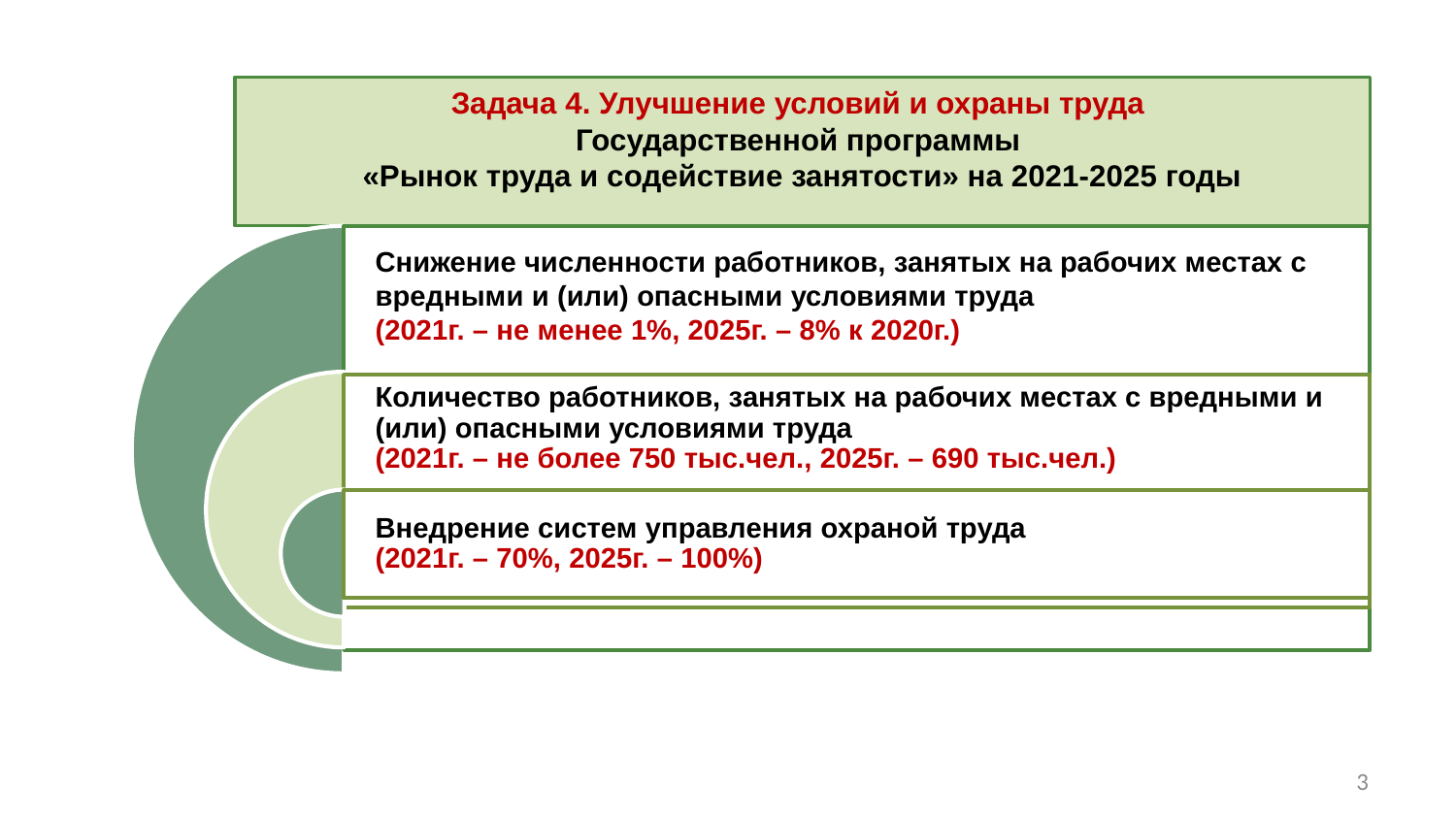

Задача 4. Улучшение условий и охраны труда
Государственной программы
«Рынок труда и содействие занятости» на 2021-2025 годы

Снижение численности работников, занятых на рабочих местах с вредными и (или) опасными условиями труда
(2021г. – не менее 1%, 2025г. – 8% к 2020г.)
Количество работников, занятых на рабочих местах с вредными и (или) опасными условиями труда
(2021г. – не более 750 тыс.чел., 2025г. – 690 тыс.чел.)
Внедрение систем управления охраной труда
(2021г. – 70%, 2025г. – 100%)
3